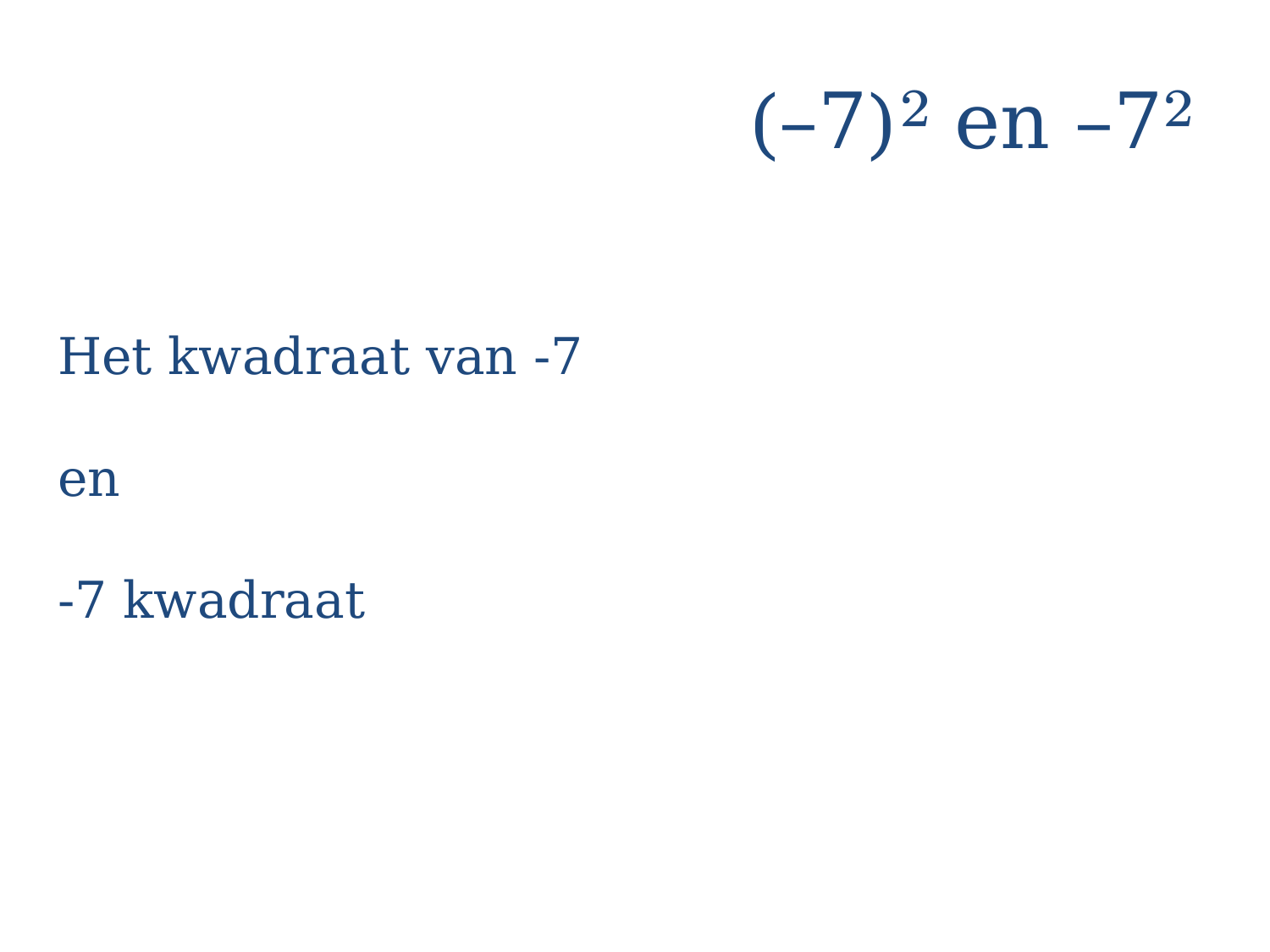

# (–7)² en –7²
Het kwadraat van -7

en

-7 kwadraat